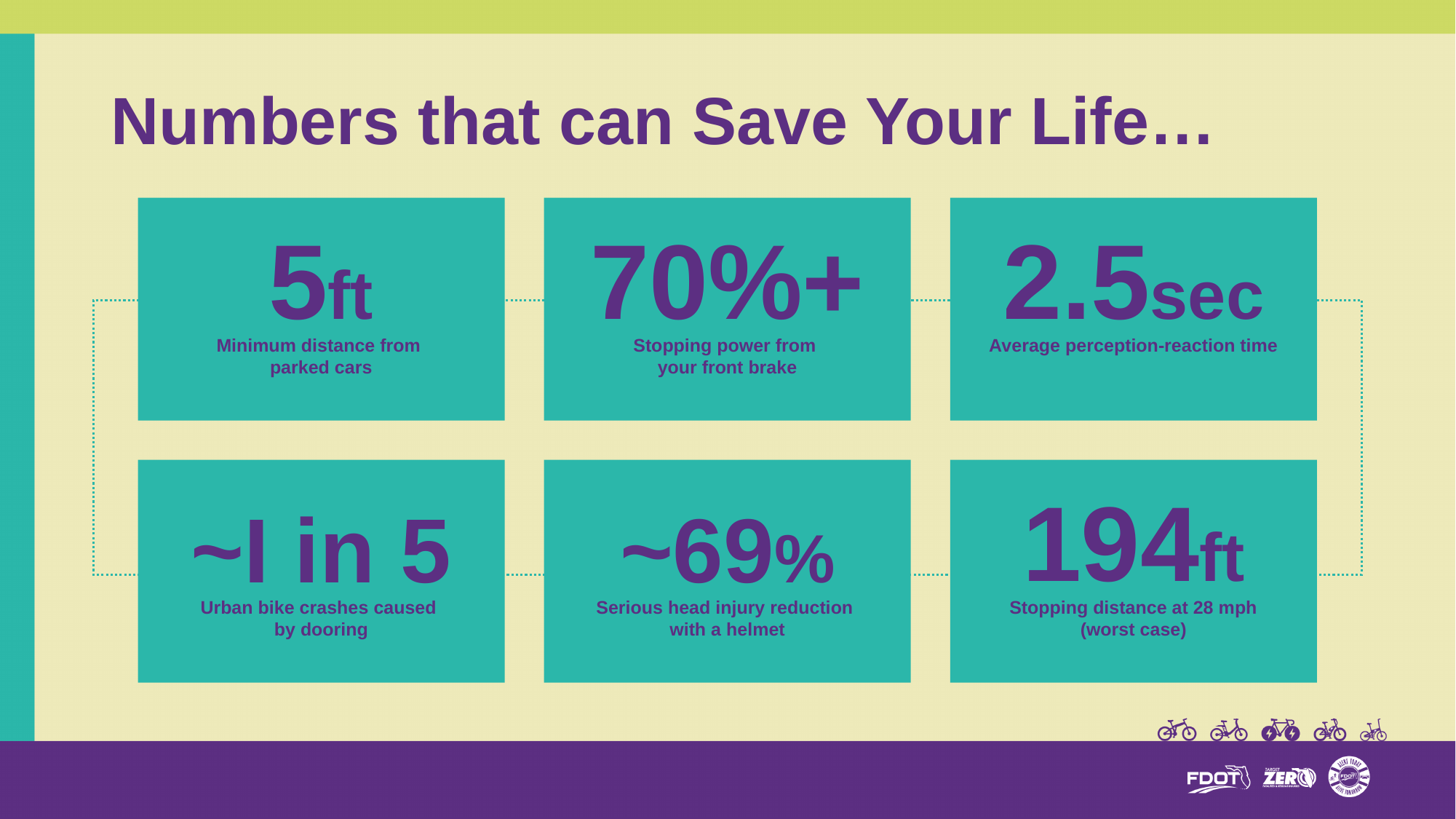

# Numbers that can Save Your Life…

5ft
70%+
2.5sec

Minimum distance from
parked cars
Stopping power from
your front brake
Average perception-reaction time

194ft
~I in 5
~69%
Urban bike crashes caused
by dooring
Serious head injury reduction
with a helmet
Stopping distance at 28 mph (worst case)